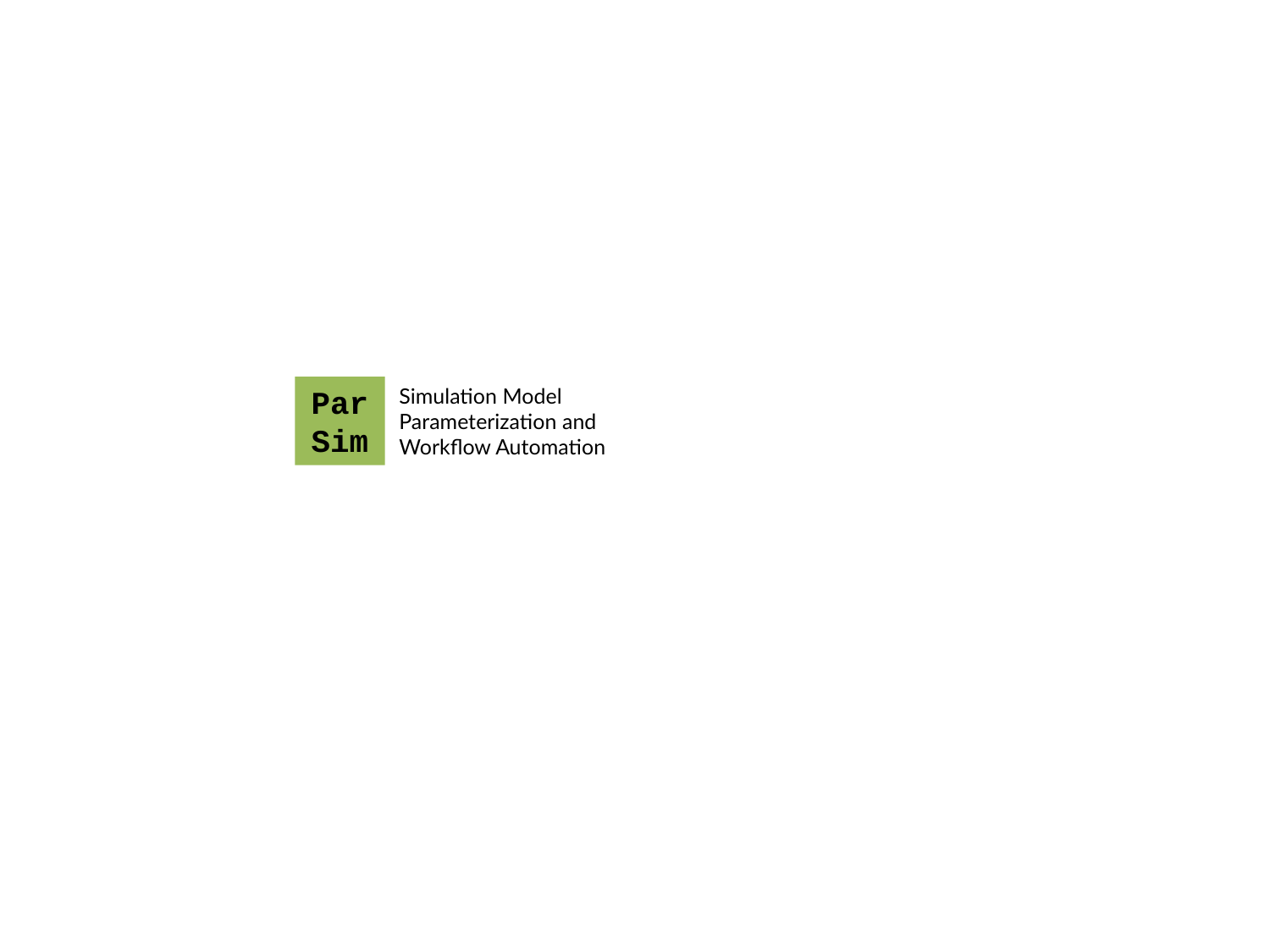

Par
Sim
Simulation Model
Parameterization and
Workflow Automation